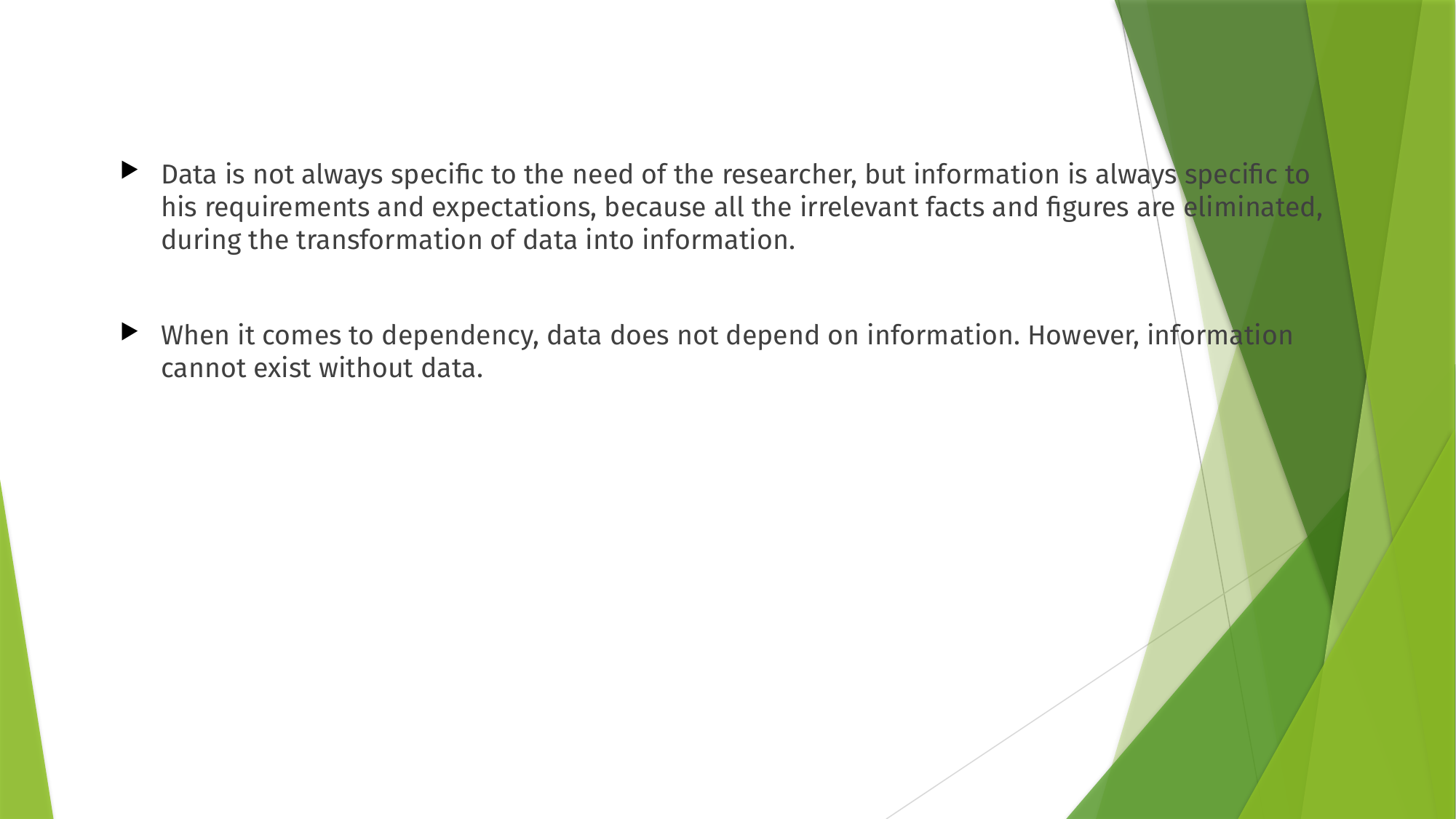

Data is not always specific to the need of the researcher, but information is always specific to his requirements and expectations, because all the irrelevant facts and figures are eliminated, during the transformation of data into information.

When it comes to dependency, data does not depend on information. However, information cannot exist without data.